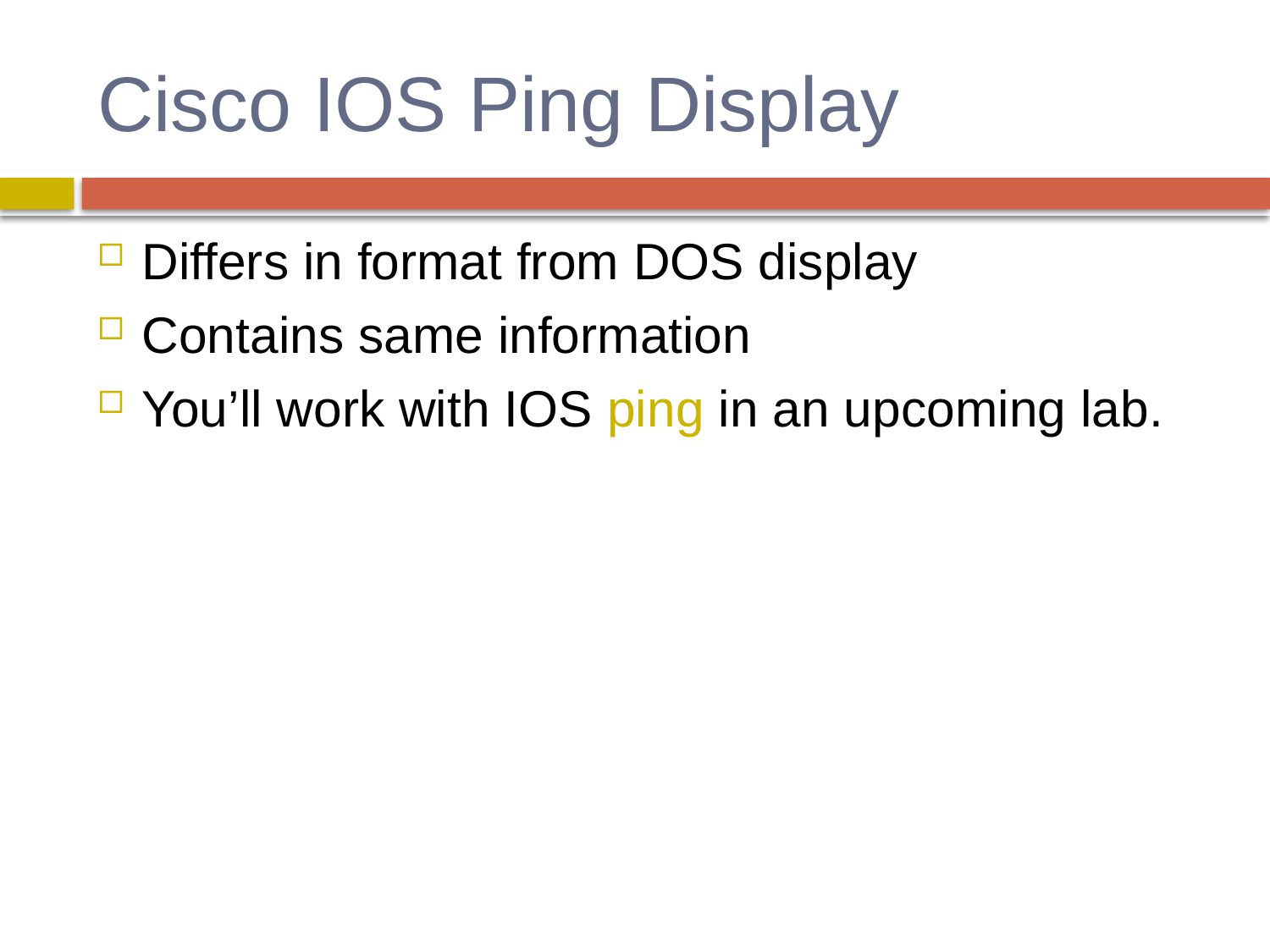

# Cisco IOS Ping Display
Differs in format from DOS display
Contains same information
You’ll work with IOS ping in an upcoming lab.